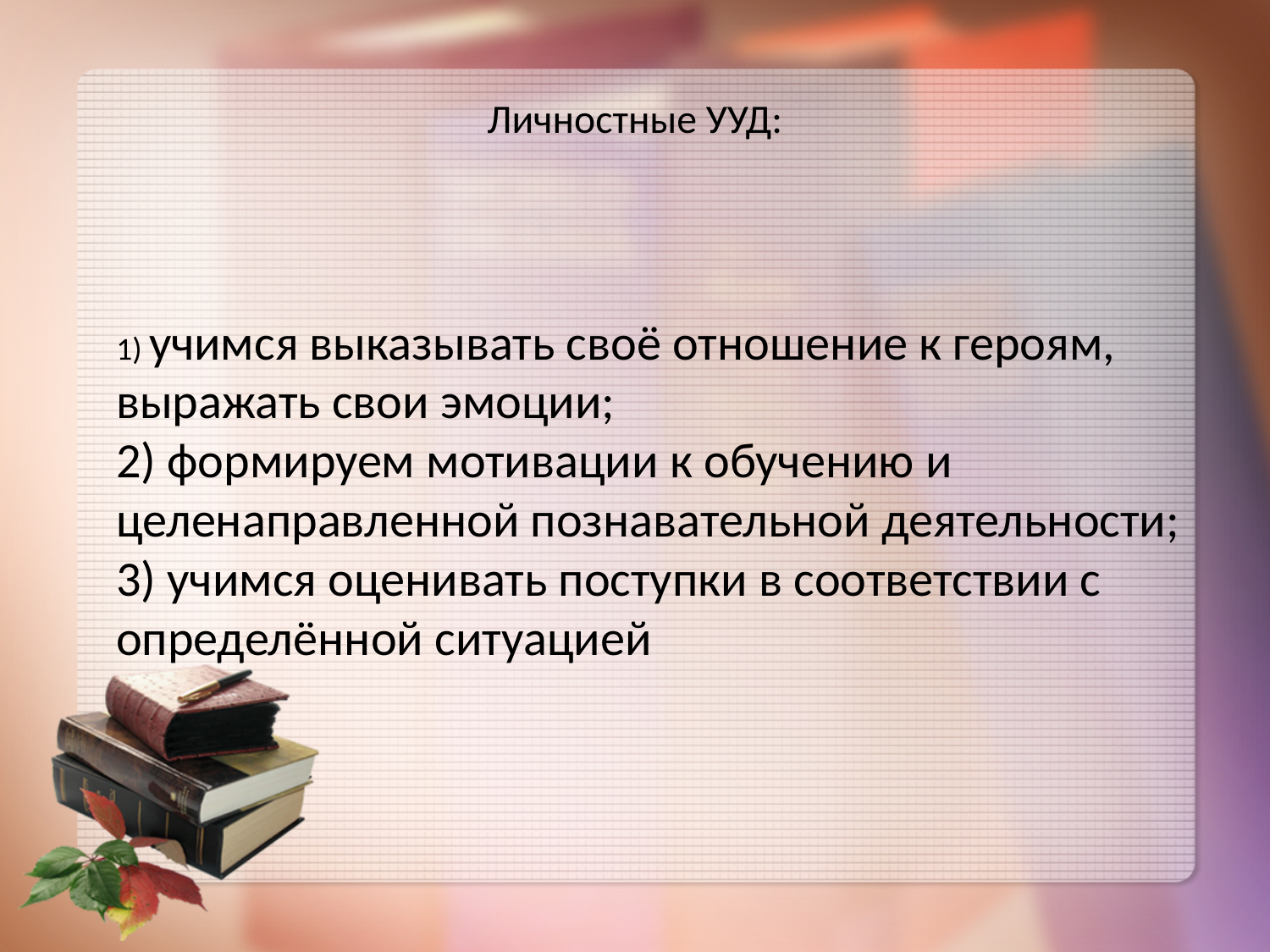

# Личностные УУД:

1) учимся выказывать своё отношение к героям, выражать свои эмоции;
2) формируем мотивации к обучению и целенаправленной познавательной деятельности;
3) учимся оценивать поступки в соответствии с определённой ситуацией